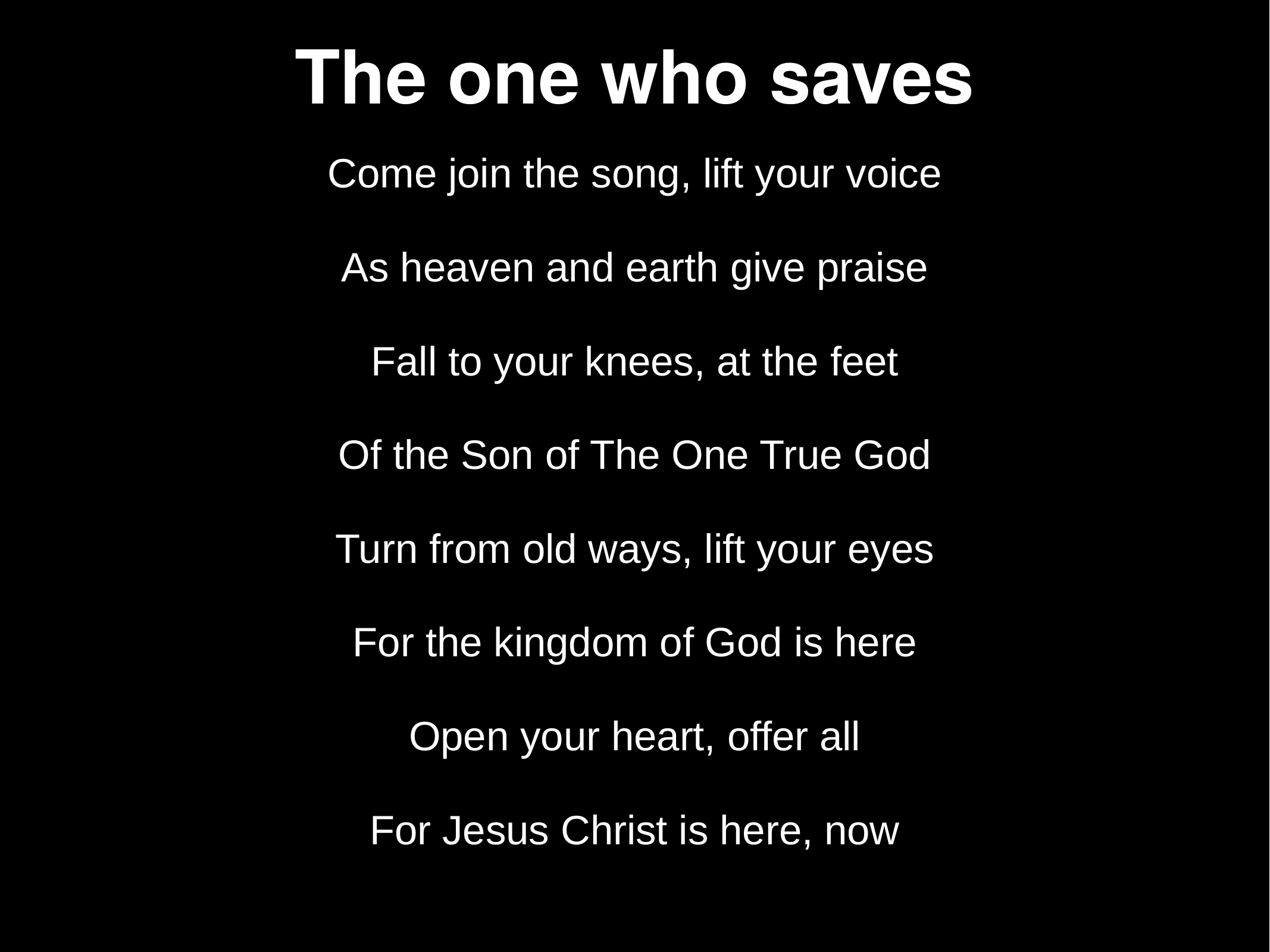

# The one who saves
Come join the song, lift your voice
As heaven and earth give praise
Fall to your knees, at the feet
Of the Son of The One True God
Turn from old ways, lift your eyes
For the kingdom of God is here
Open your heart, offer all
For Jesus Christ is here, now